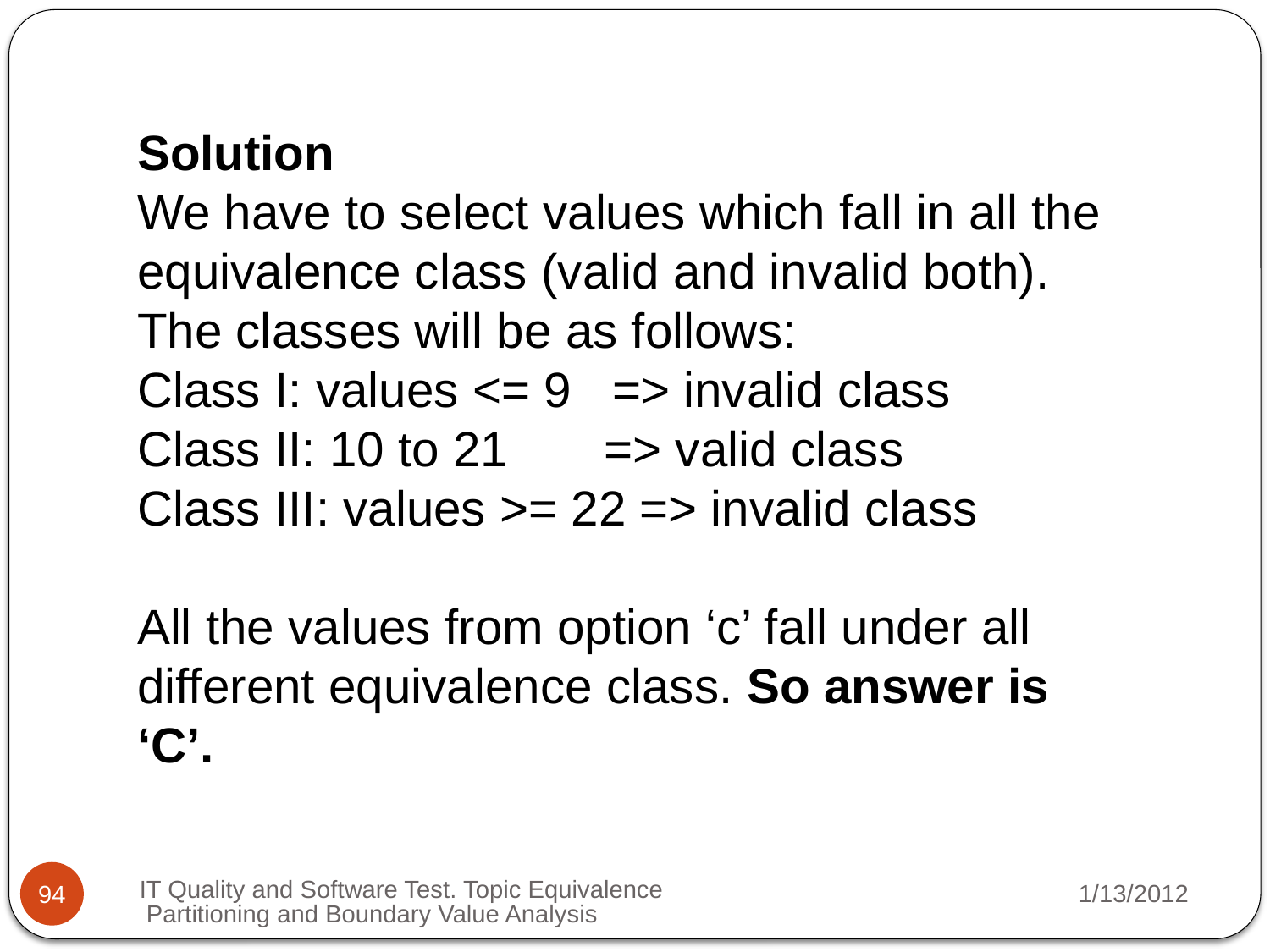

Solution
We have to select values which fall in all the equivalence class (valid and invalid both). The classes will be as follows:
Class I: values <= 9   => invalid class
Class II: 10 to 21       => valid class
Class III: values >= 22 => invalid class

All the values from option ‘c’ fall under all different equivalence class. So answer is ‘C’.
IT Quality and Software Test. Topic Equivalence Partitioning and Boundary Value Analysis
1/13/2012
94